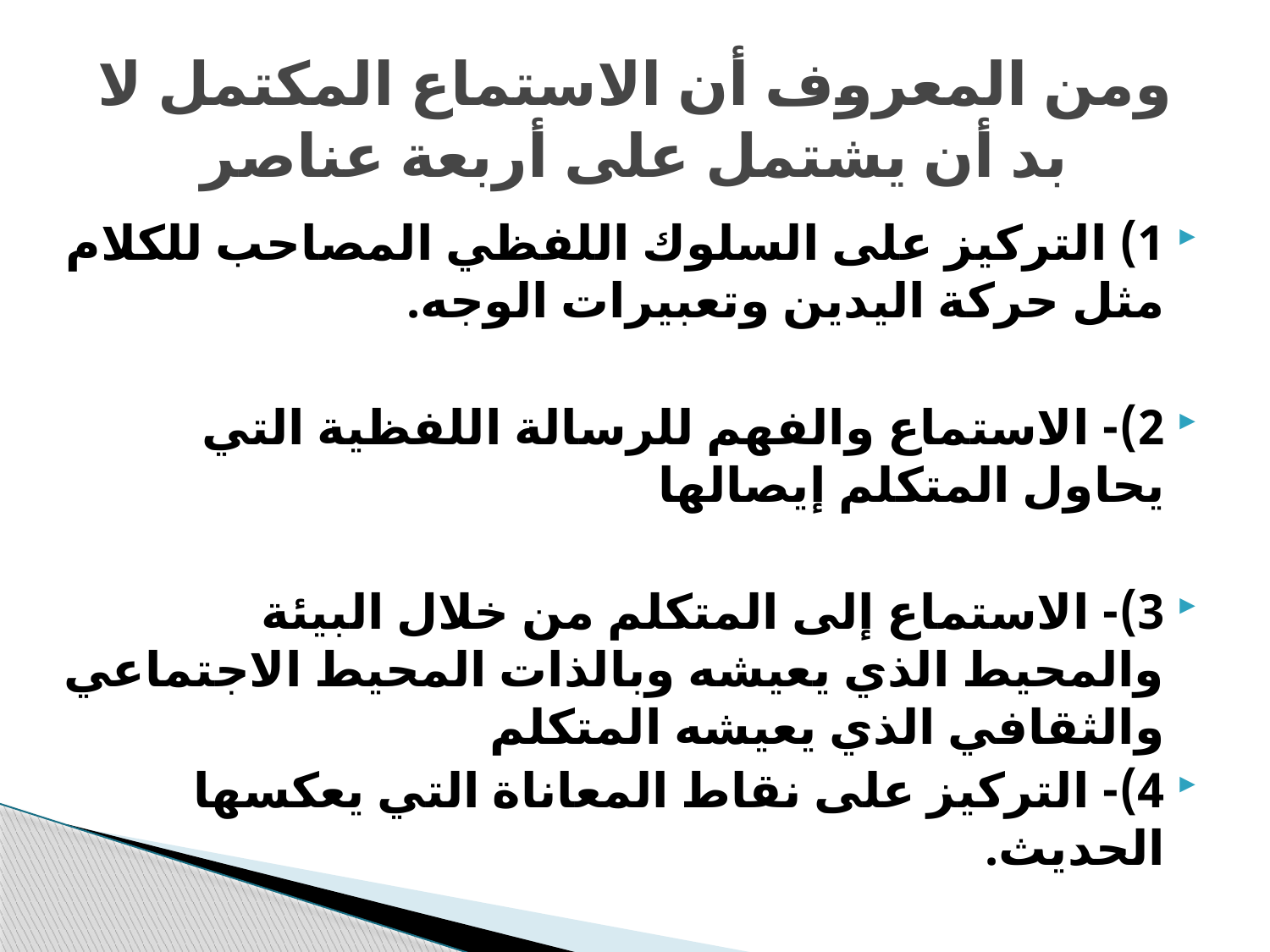

# ومن المعروف أن الاستماع المكتمل لا بد أن يشتمل على أربعة عناصر
1) التركيز على السلوك اللفظي المصاحب للكلام مثل حركة اليدين وتعبيرات الوجه.

2)- الاستماع والفهم للرسالة اللفظية التي يحاول المتكلم إيصالها

3)- الاستماع إلى المتكلم من خلال البيئة والمحيط الذي يعيشه وبالذات المحيط الاجتماعي والثقافي الذي يعيشه المتكلم
4)- التركيز على نقاط المعاناة التي يعكسها الحديث.